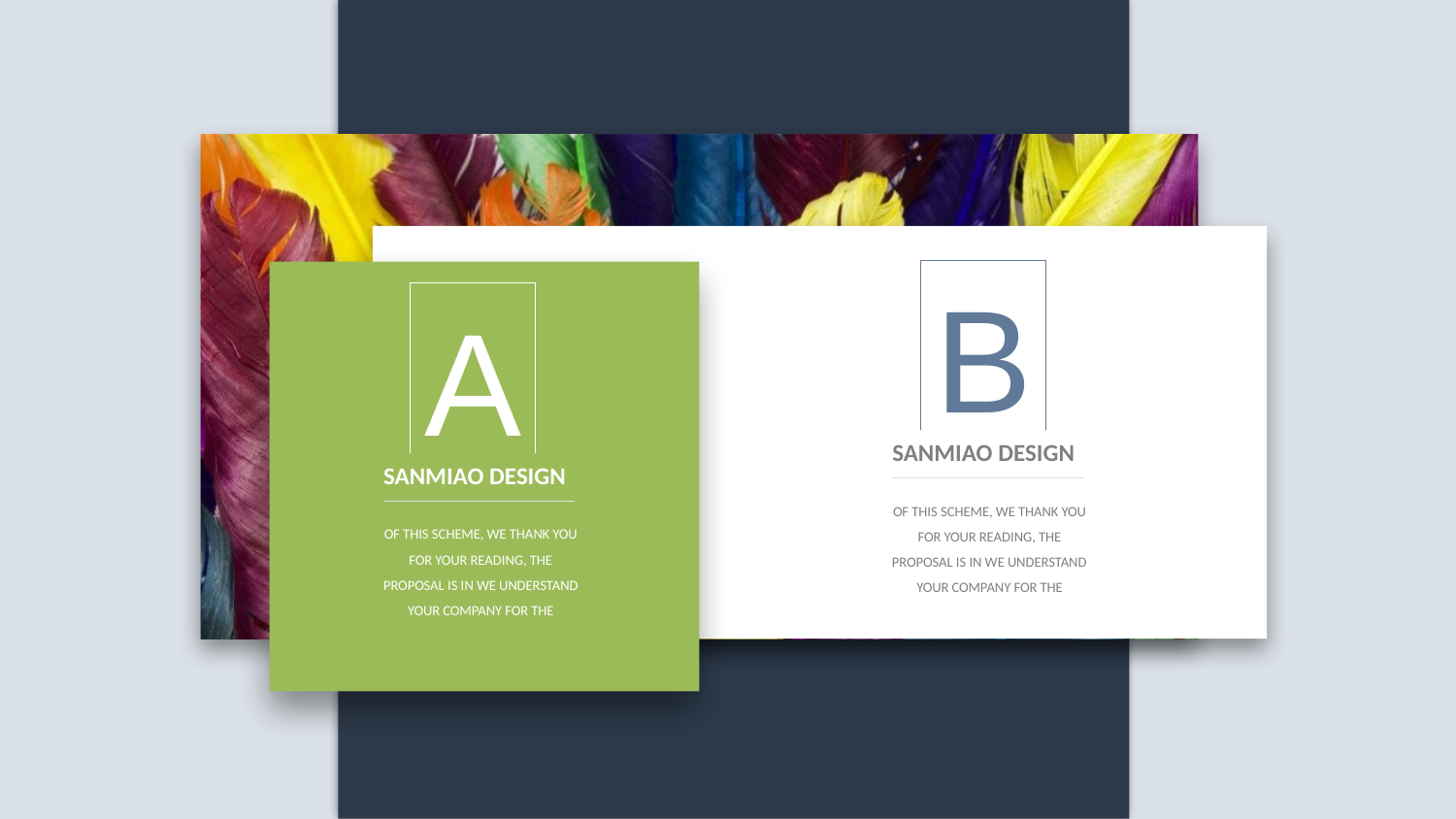

B

A
SANMIAO DESIGN
SANMIAO DESIGN
OF THIS SCHEME, WE THANK YOU FOR YOUR READING, THE PROPOSAL IS IN WE UNDERSTAND YOUR COMPANY FOR THE
OF THIS SCHEME, WE THANK YOU FOR YOUR READING, THE PROPOSAL IS IN WE UNDERSTAND YOUR COMPANY FOR THE